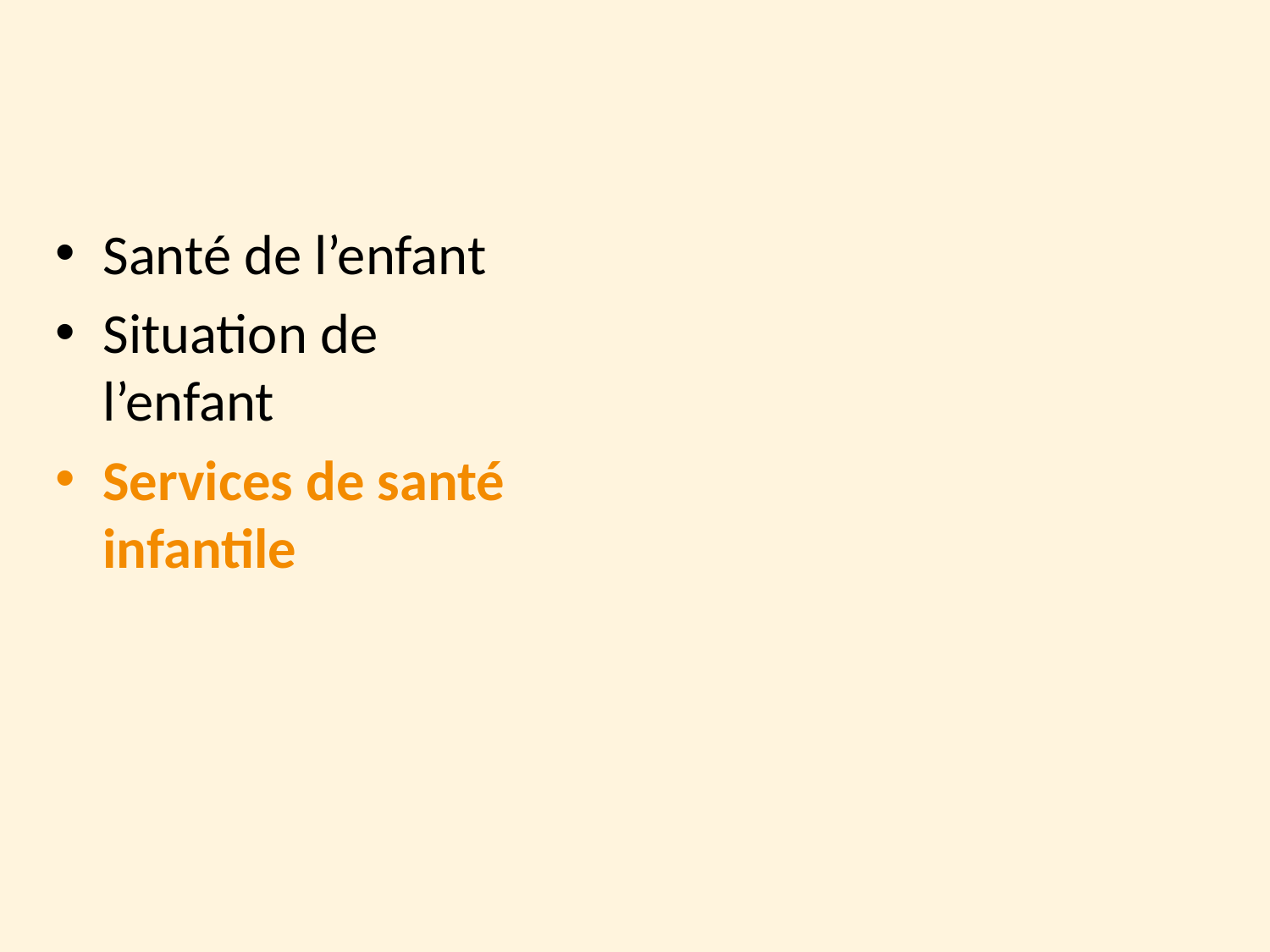

Santé de l’enfant
Situation de l’enfant
Services de santé infantile